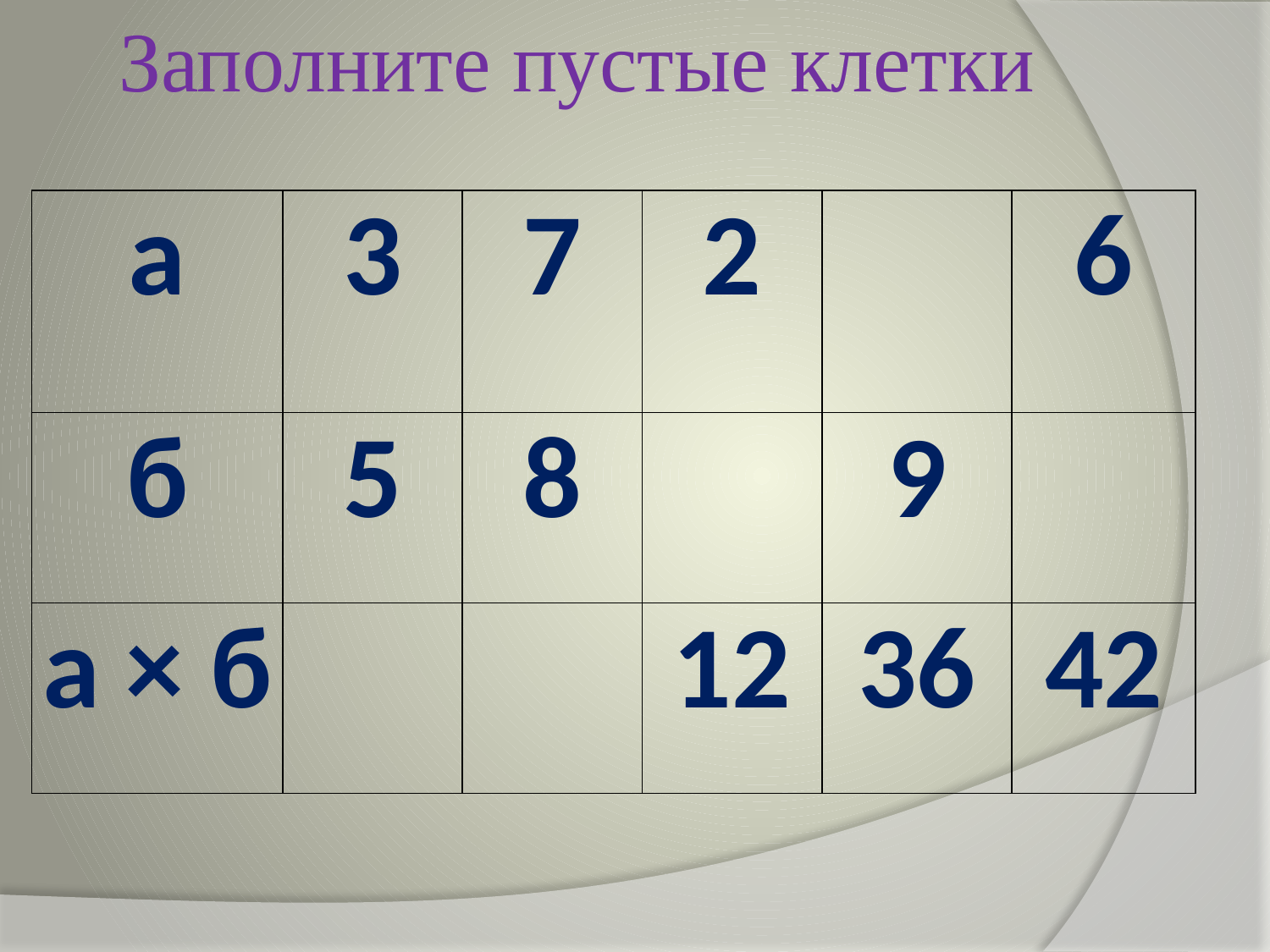

Заполните пустые клетки
| а | 3 | 7 | 2 |  | 6 |
| --- | --- | --- | --- | --- | --- |
| б | 5 | 8 |  | 9 |  |
| а × б |  |  | 12 | 36 | 42 |